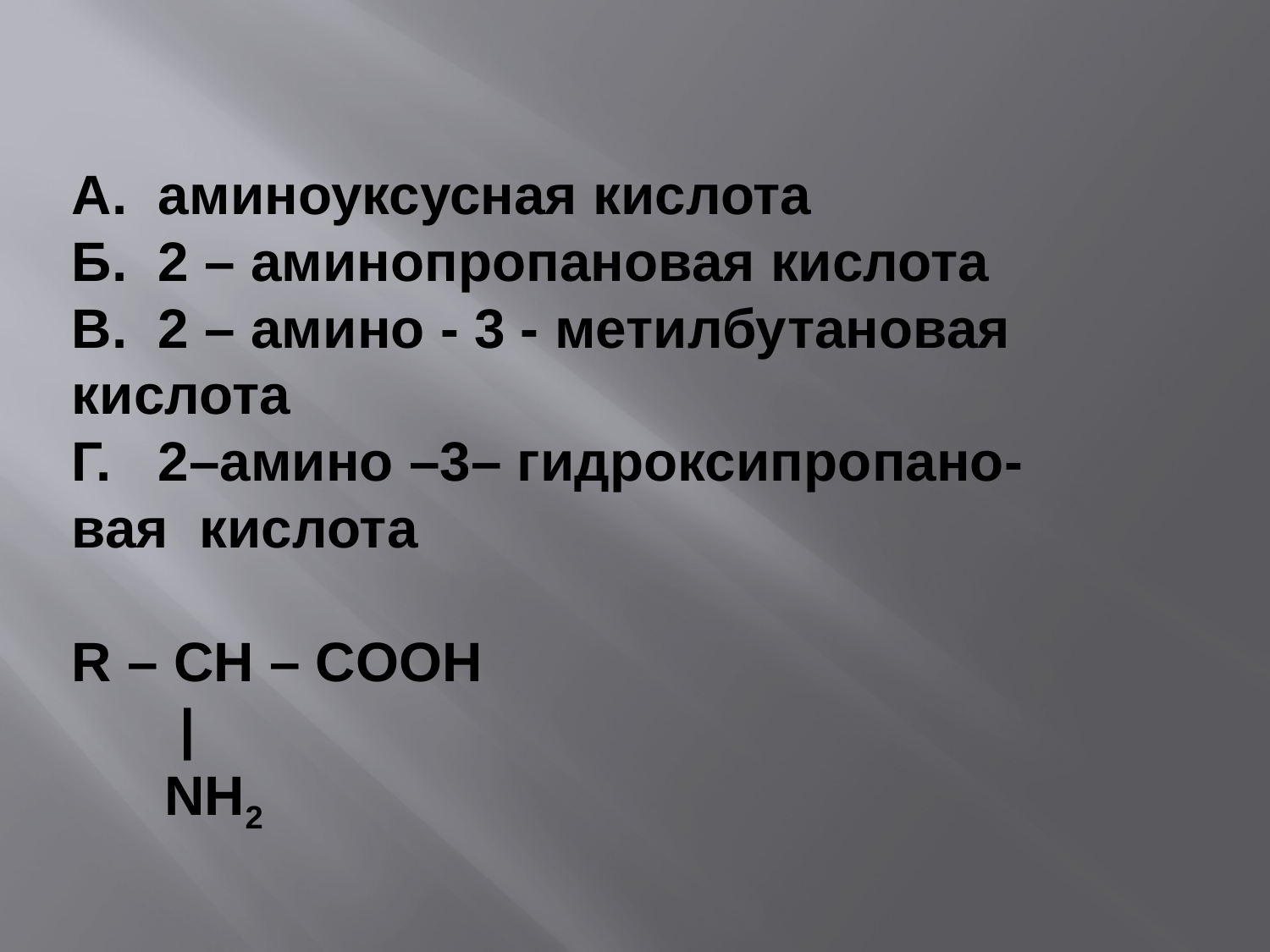

# А.  аминоуксусная кислота Б.  2 – аминопропановая кислота В.  2 – амино - 3 - метилбутановая     кислота Г.   2–амино –3– гидроксипропано- вая  кислота R – CH – COOH | NH2